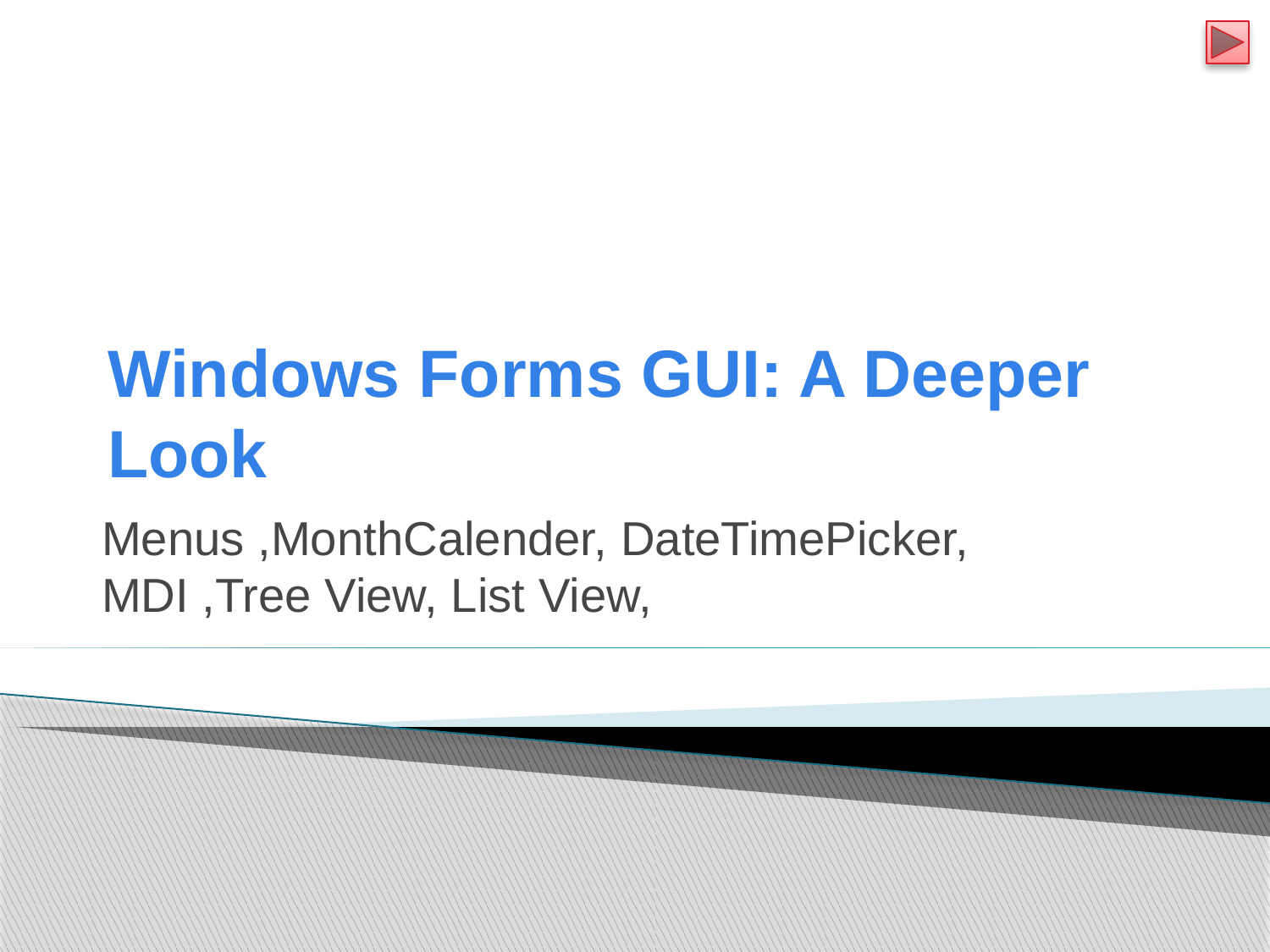

# Windows Forms GUI: A Deeper Look
Menus ,MonthCalender, DateTimePicker, MDI ,Tree View, List View,